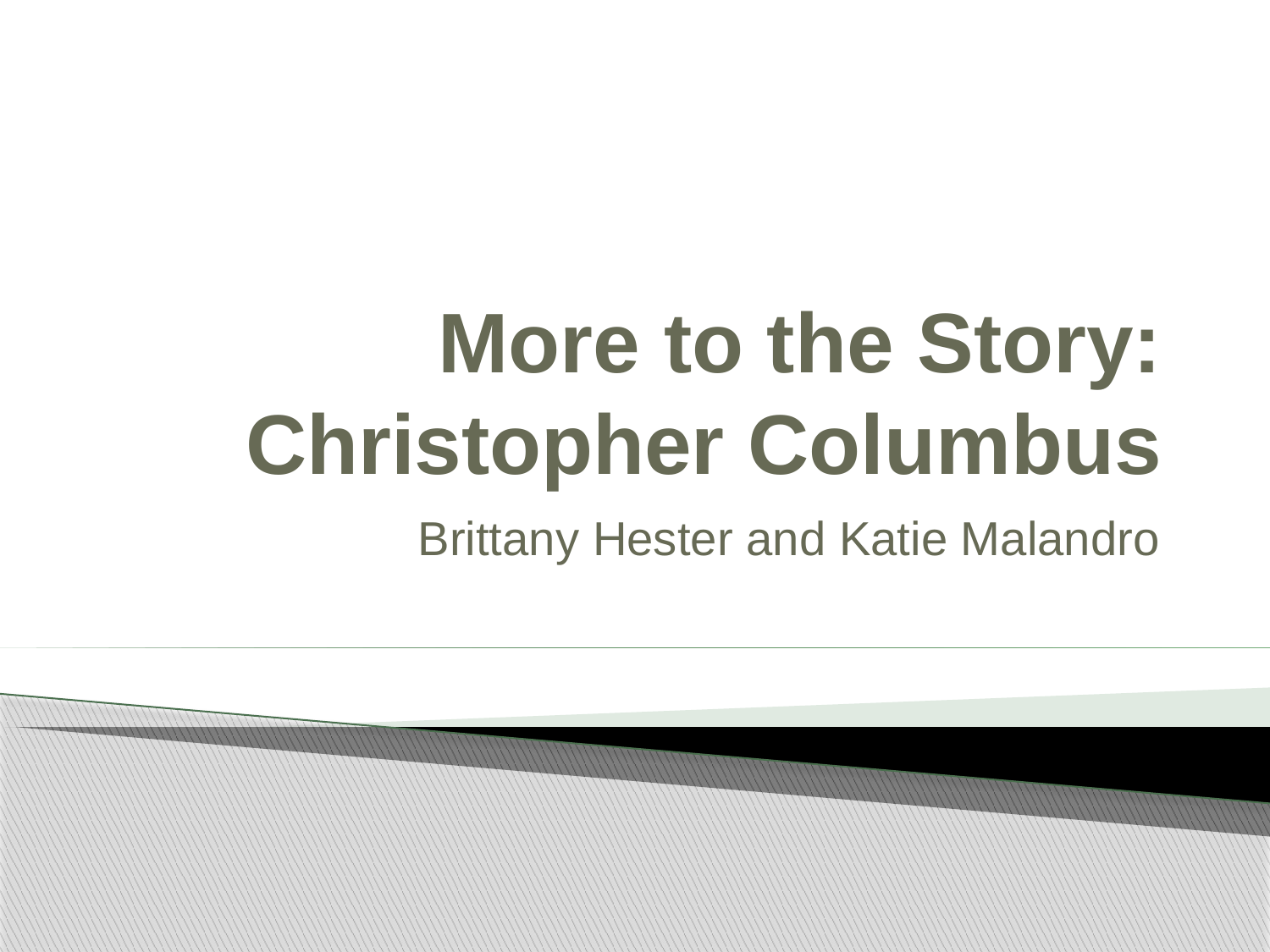

# More to the Story: Christopher Columbus
Brittany Hester and Katie Malandro